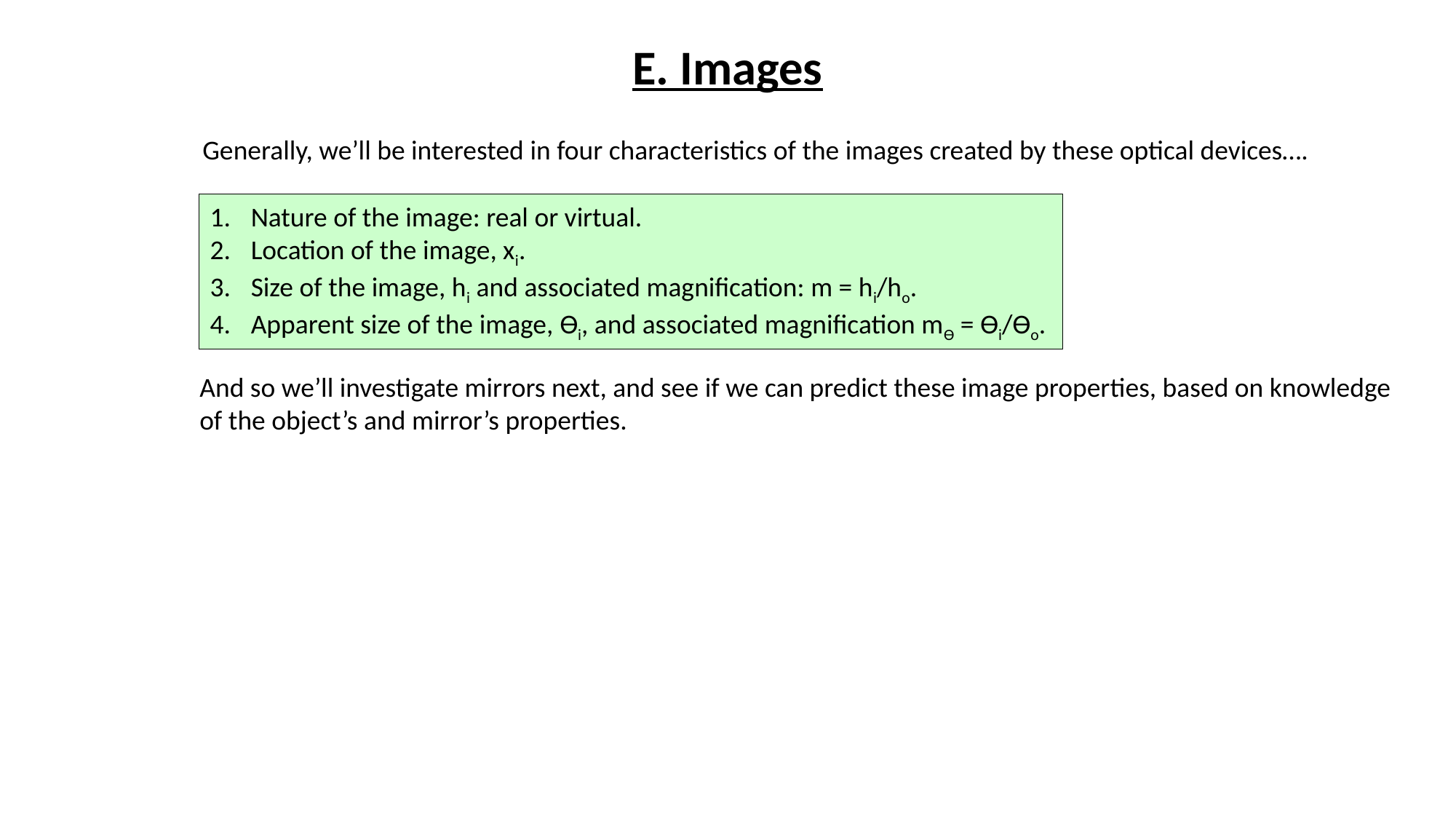

E. Images
Generally, we’ll be interested in four characteristics of the images created by these optical devices….
Nature of the image: real or virtual.
Location of the image, xi.
Size of the image, hi and associated magnification: m = hi/ho.
Apparent size of the image, ϴi, and associated magnification mϴ = ϴi/ϴo.
And so we’ll investigate mirrors next, and see if we can predict these image properties, based on knowledge
of the object’s and mirror’s properties.